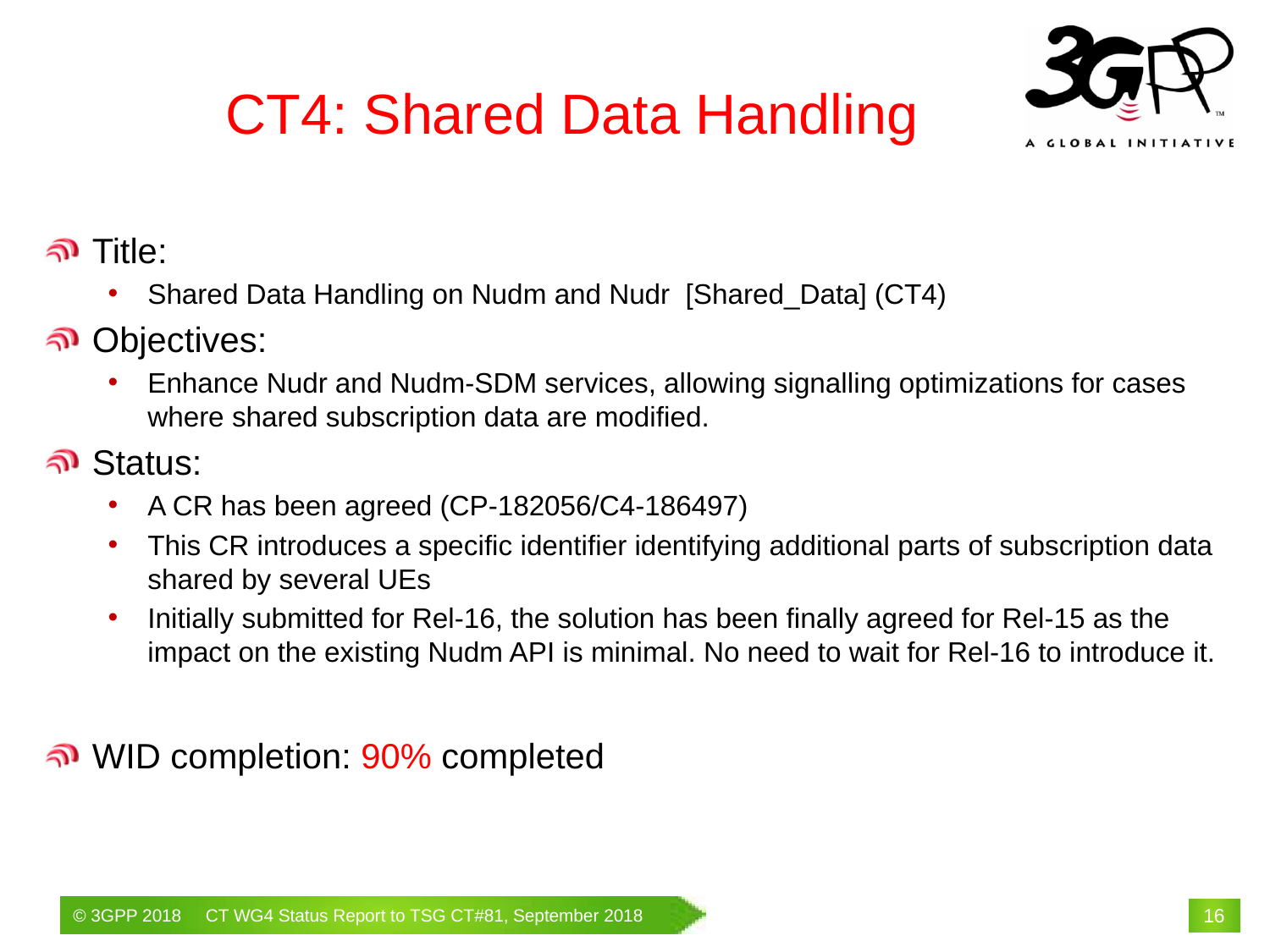

# CT4: Shared Data Handling
Title:
Shared Data Handling on Nudm and Nudr  [Shared_Data] (CT4)
Objectives:
Enhance Nudr and Nudm-SDM services, allowing signalling optimizations for cases where shared subscription data are modified.
Status:
A CR has been agreed (CP-182056/C4-186497)
This CR introduces a specific identifier identifying additional parts of subscription data shared by several UEs
Initially submitted for Rel-16, the solution has been finally agreed for Rel-15 as the impact on the existing Nudm API is minimal. No need to wait for Rel-16 to introduce it.

WID completion: 90% completed